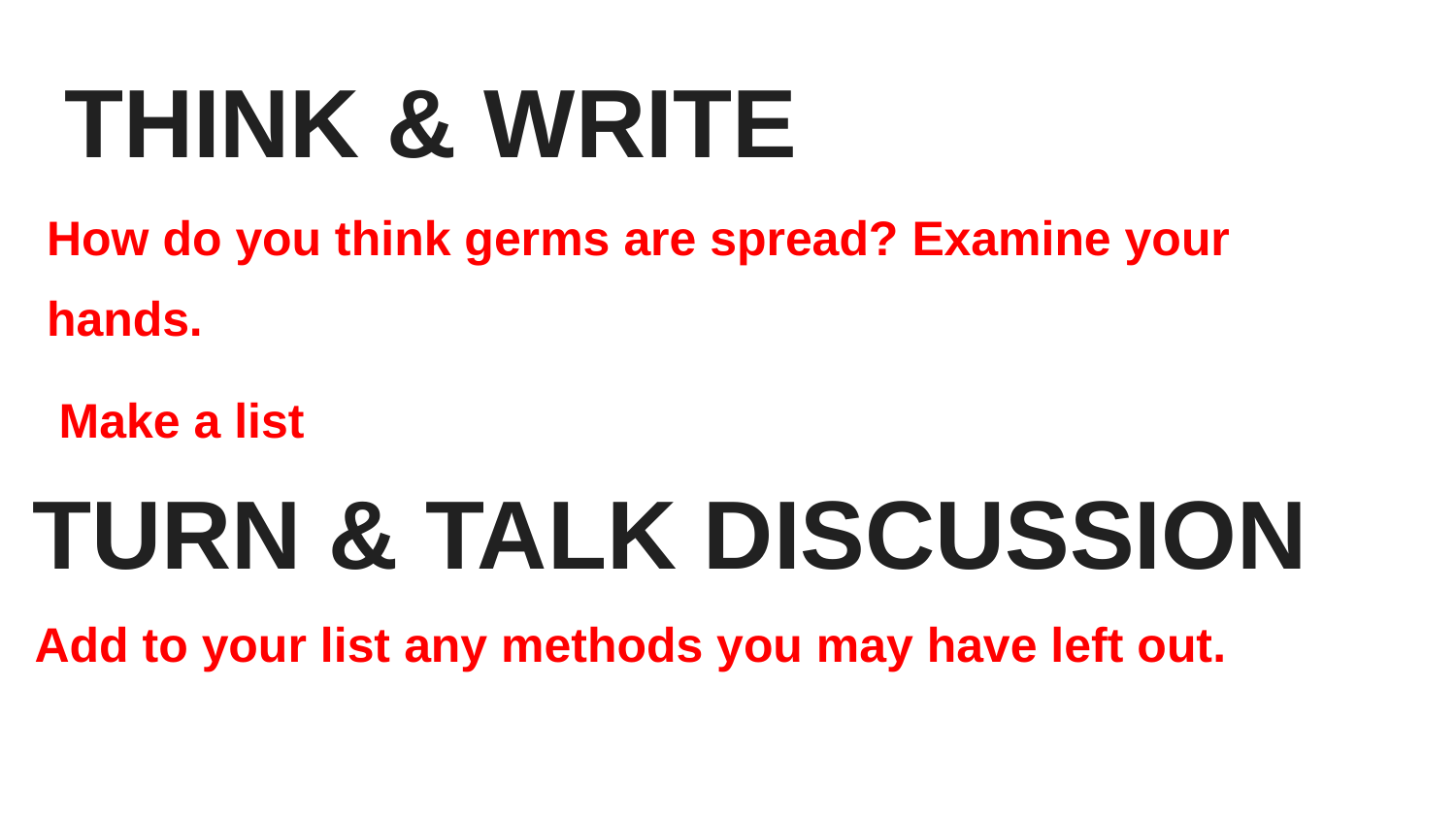

# THINK & WRITE

How do you think germs are spread? Examine your hands.
Make a list

TURN & TALK DISCUSSION
Add to your list any methods you may have left out.